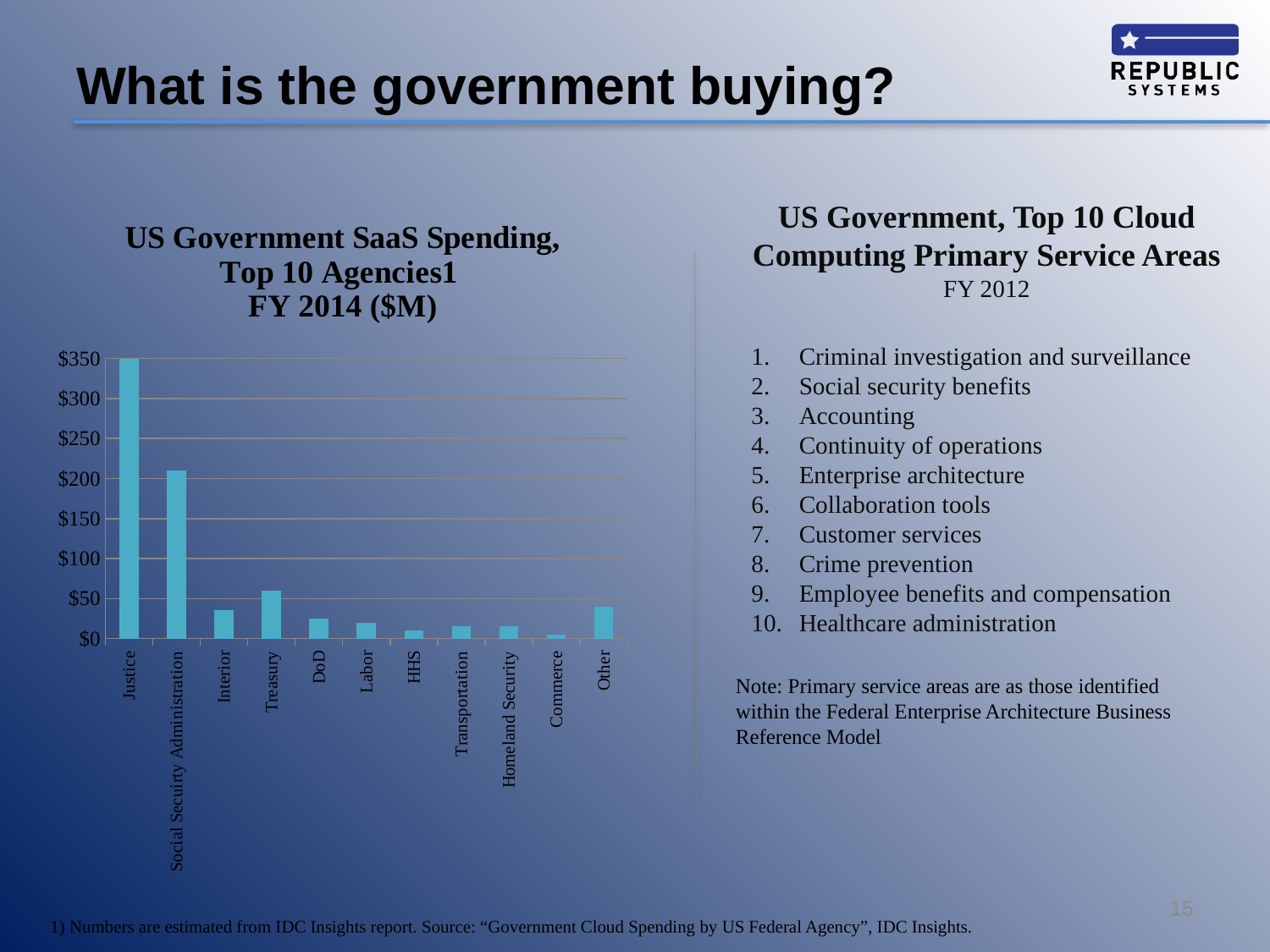

# What is the government buying?

### Chart: US Government SaaS Spending, Top 10 Agencies1
FY 2014 ($M)

| Category | Series 1 |
|---|---|
| Justice | 350.0 |
| Social Secuirty Administration | 210.0 |
| Interior | 35.0 |
| Treasury | 60.0 |
| DoD | 25.0 |
| Labor | 20.0 |
| HHS | 10.0 |
| Transportation | 15.0 |
| Homeland Security | 15.0 |
| Commerce | 5.0 |
| Other | 40.0 |
US Government, Top 10 Cloud Computing Primary Service Areas
FY 2012

Criminal investigation and surveillance
Social security benefits
Accounting
Continuity of operations
Enterprise architecture
Collaboration tools
Customer services
Crime prevention
Employee benefits and compensation
Healthcare administration
Note: Primary service areas are as those identified within the Federal Enterprise Architecture Business Reference Model
15
1) Numbers are estimated from IDC Insights report. Source: “Government Cloud Spending by US Federal Agency”, IDC Insights.